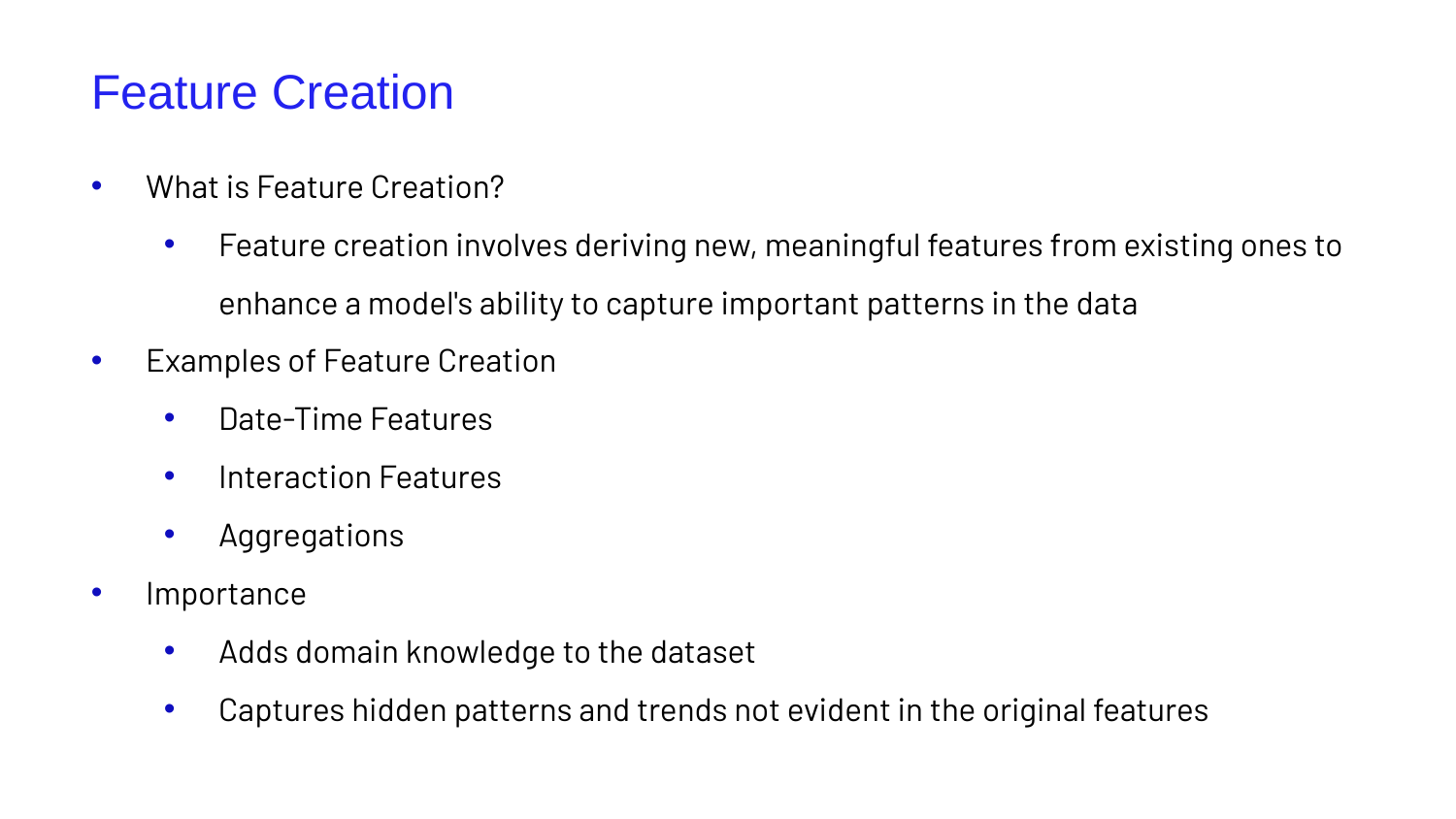

Feature Creation
What is Feature Creation?
Feature creation involves deriving new, meaningful features from existing ones to enhance a model's ability to capture important patterns in the data
Examples of Feature Creation
Date-Time Features
Interaction Features
Aggregations
Importance
Adds domain knowledge to the dataset
Captures hidden patterns and trends not evident in the original features